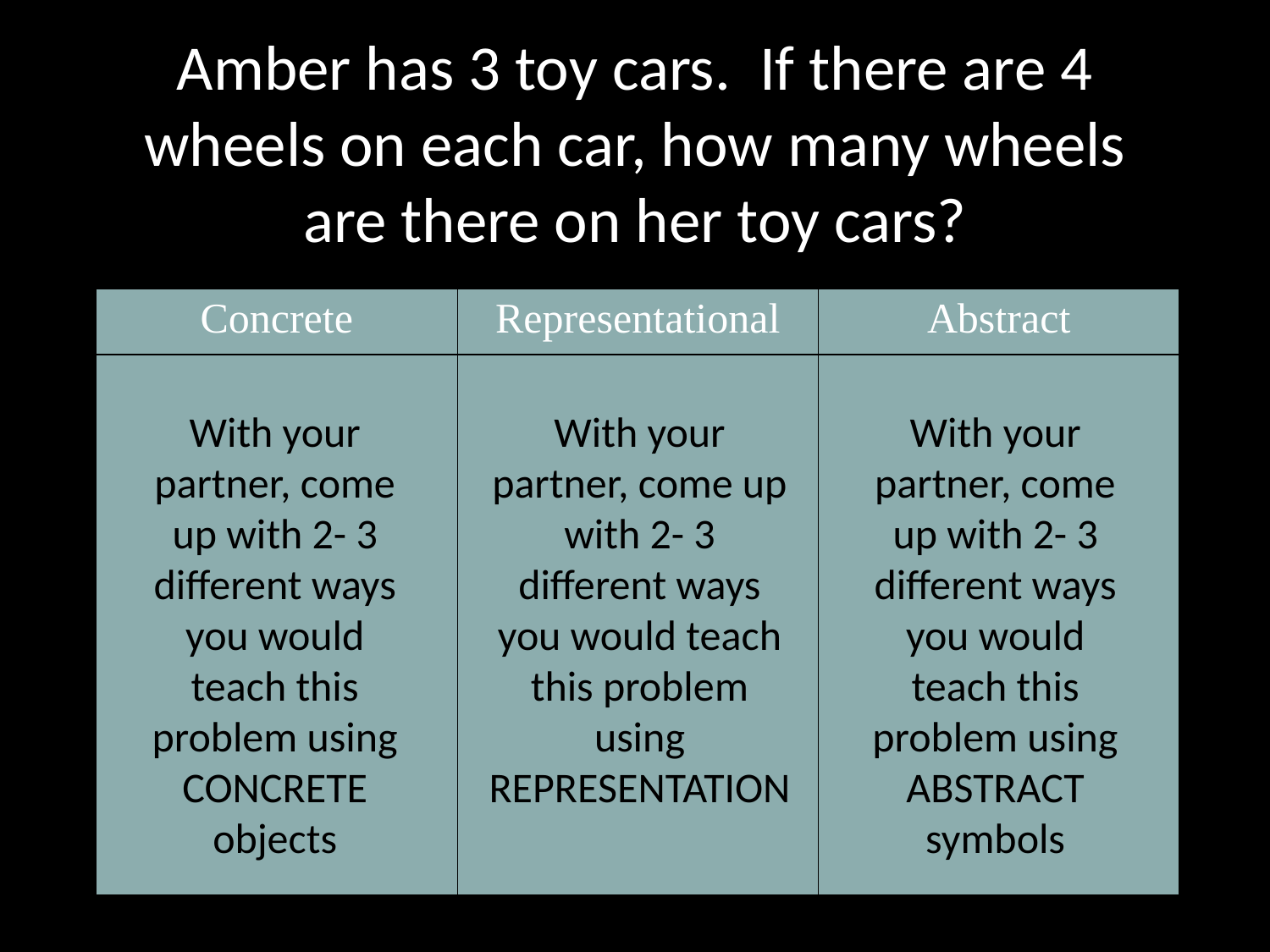

Amber has 3 toy cars.  If there are 4 wheels on each car, how many wheels are there on her toy cars?

| Concrete | Representational | Abstract |
| --- | --- | --- |
|  |  |  |
With your partner, come up with 2- 3 different ways you would teach this problem using CONCRETE objects
With your partner, come up with 2- 3 different ways you would teach this problem using REPRESENTATION
With your partner, come up with 2- 3 different ways you would teach this problem using ABSTRACT
symbols